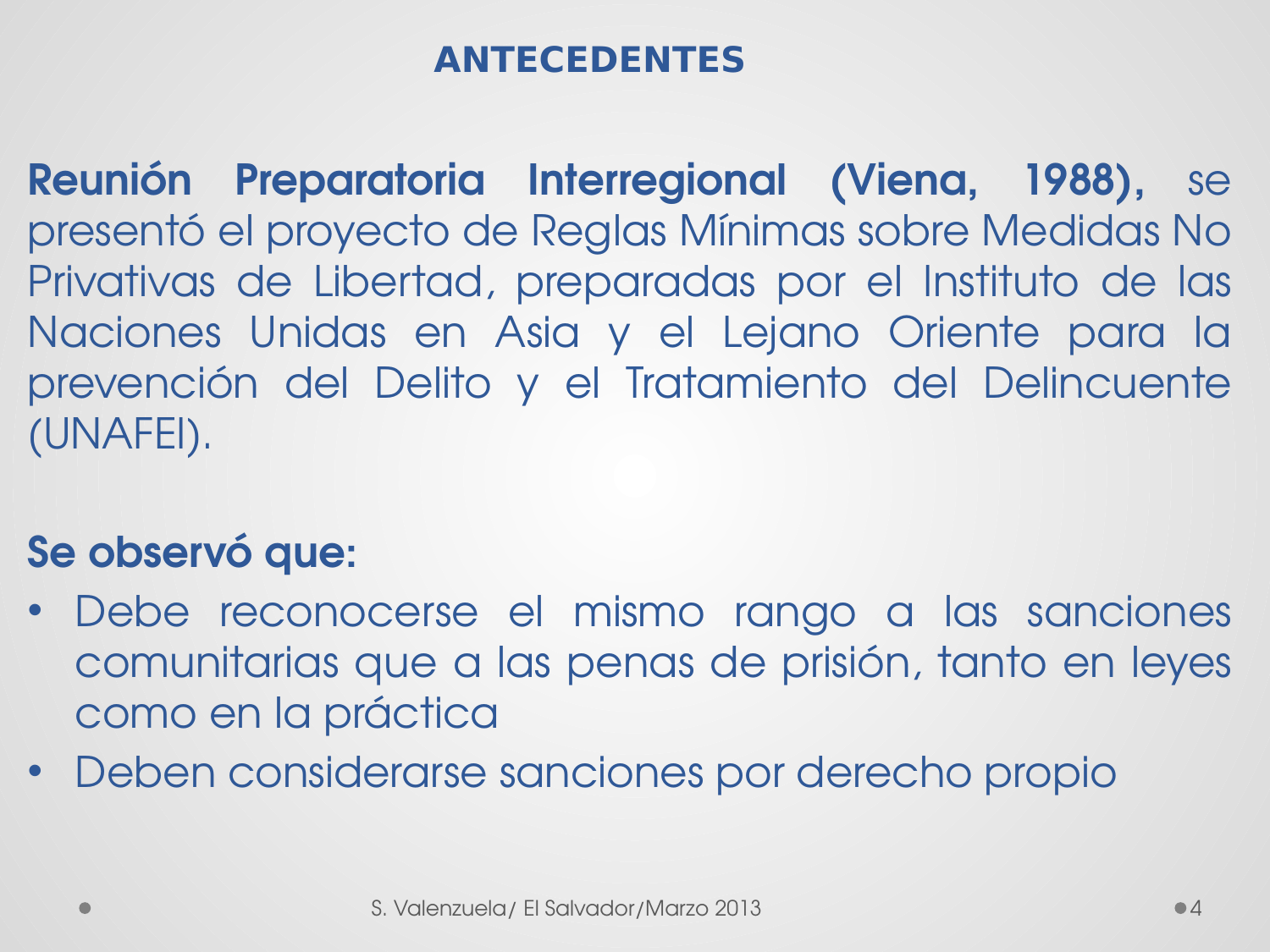

# ANTECEDENTES
Reunión Preparatoria Interregional (Viena, 1988), se presentó el proyecto de Reglas Mínimas sobre Medidas No Privativas de Libertad, preparadas por el Instituto de las Naciones Unidas en Asia y el Lejano Oriente para la prevención del Delito y el Tratamiento del Delincuente (UNAFEI).

Se observó que:
Debe reconocerse el mismo rango a las sanciones comunitarias que a las penas de prisión, tanto en leyes como en la práctica
Deben considerarse sanciones por derecho propio

4
S. Valenzuela/ El Salvador/Marzo 2013